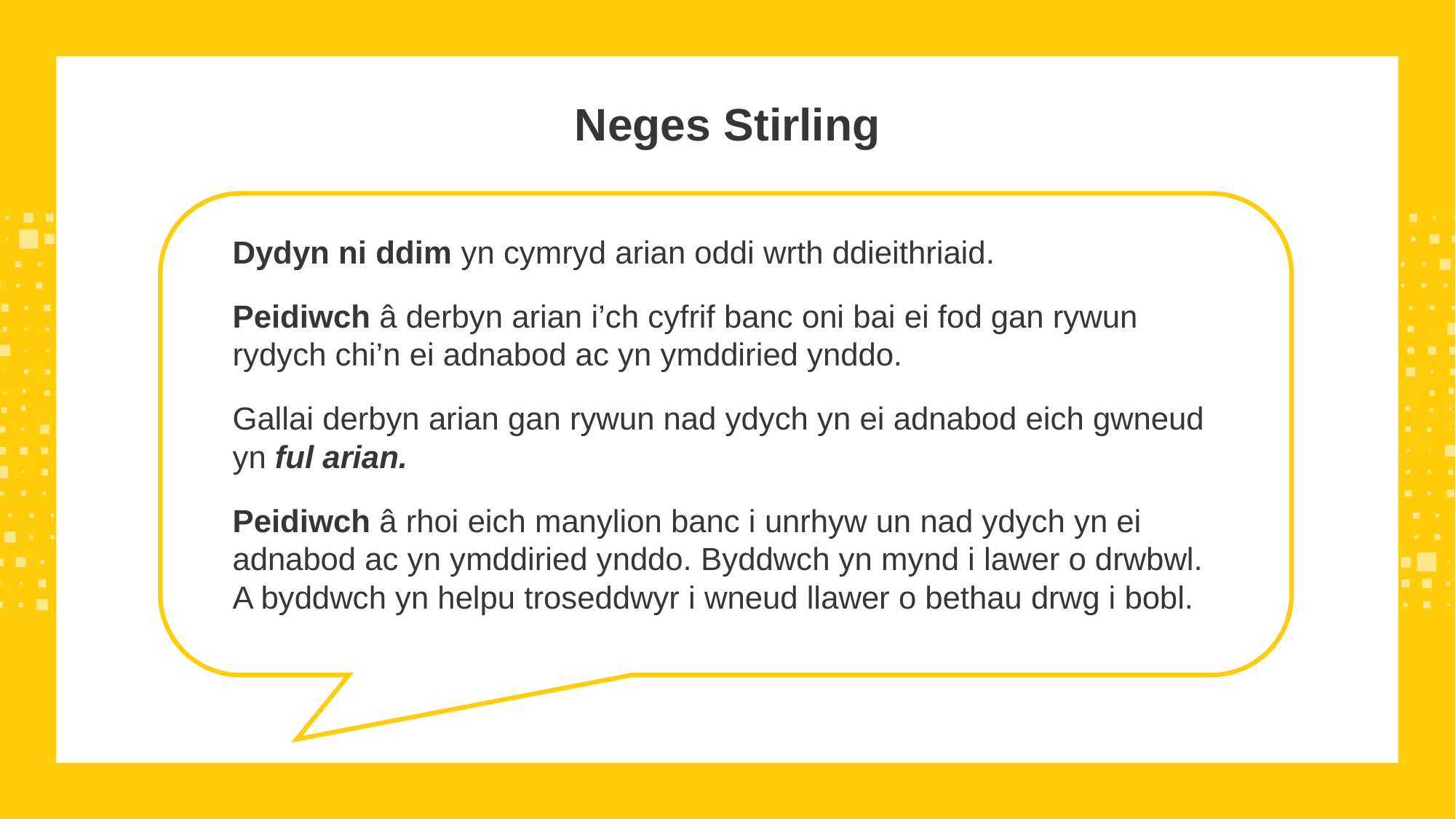

Neges Stirling

Dydyn ni ddim yn cymryd arian oddi wrth ddieithriaid.
Peidiwch â derbyn arian i’ch cyfrif banc oni bai ei fod gan rywun rydych chi’n ei adnabod ac yn ymddiried ynddo.
Gallai derbyn arian gan rywun nad ydych yn ei adnabod eich gwneud yn ful arian.
Peidiwch â rhoi eich manylion banc i unrhyw un nad ydych yn ei adnabod ac yn ymddiried ynddo. Byddwch yn mynd i lawer o drwbwl. A byddwch yn helpu troseddwyr i wneud llawer o bethau drwg i bobl.

DON’T